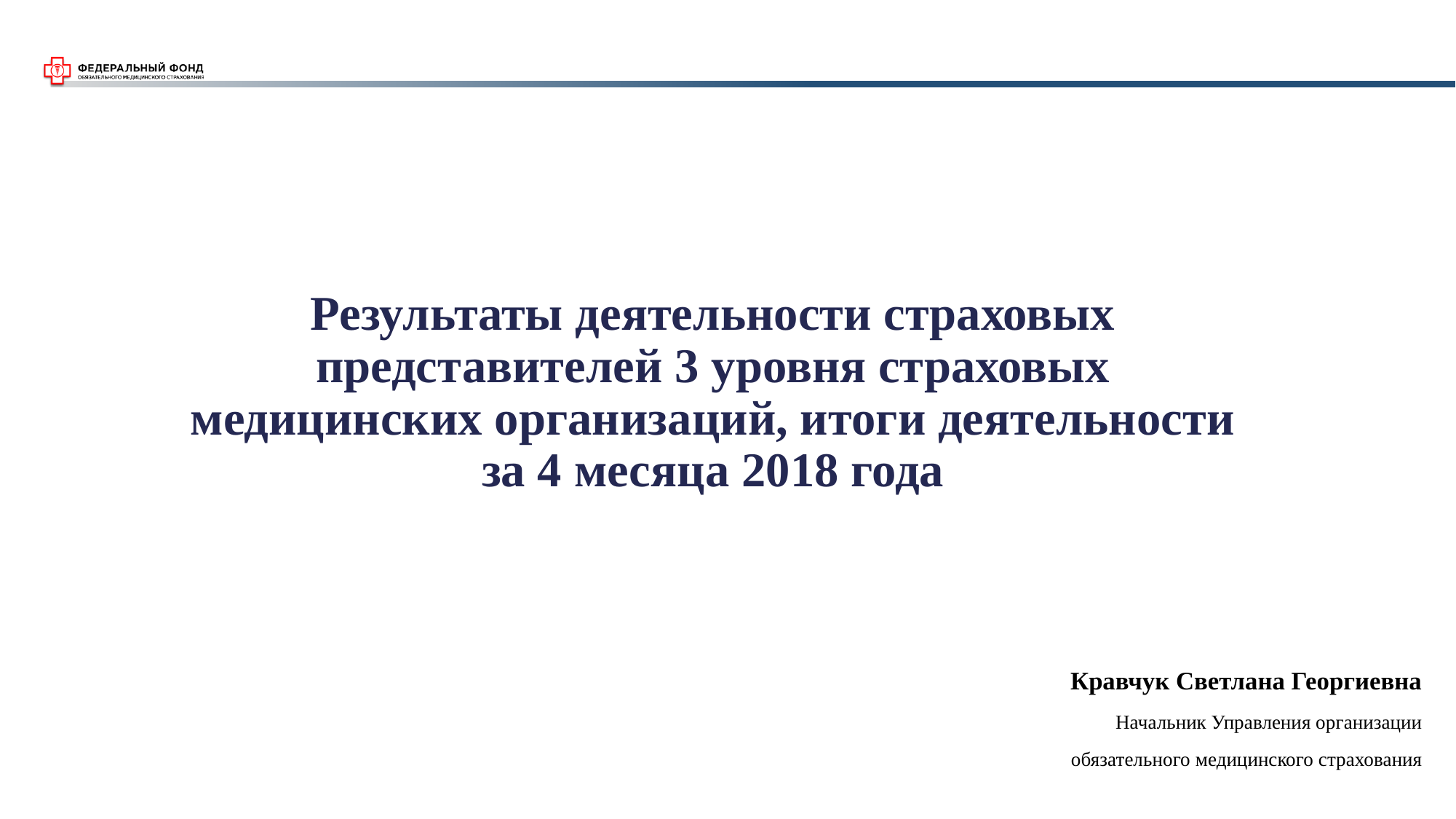

# Результаты деятельности страховых представителей 3 уровня страховых медицинских организаций, итоги деятельности за 4 месяца 2018 года
Кравчук Светлана Георгиевна
Начальник Управления организации
обязательного медицинского страхования